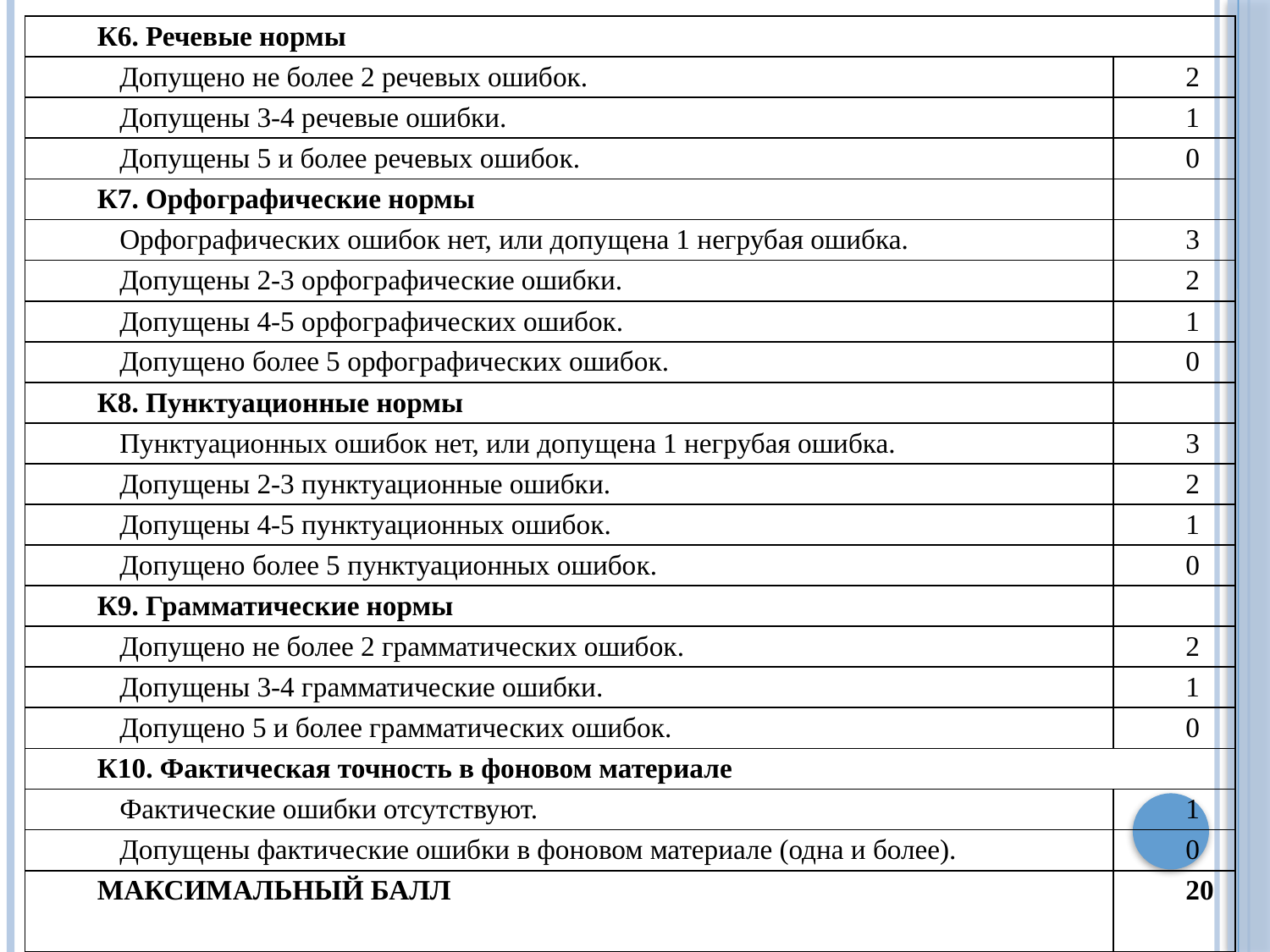

| К6. Речевые нормы |  |
| --- | --- |
| Допущено не более 2 речевых ошибок. | 2 |
| Допущены 3-4 речевые ошибки. | 1 |
| Допущены 5 и более речевых ошибок. | 0 |
| К7. Орфографические нормы |  |
| Орфографических ошибок нет, или допущена 1 негрубая ошибка. | 3 |
| Допущены 2-3 орфографические ошибки. | 2 |
| Допущены 4-5 орфографических ошибок. | 1 |
| Допущено более 5 орфографических ошибок. | 0 |
| К8. Пунктуационные нормы |  |
| Пунктуационных ошибок нет, или допущена 1 негрубая ошибка. | 3 |
| Допущены 2-3 пунктуационные ошибки. | 2 |
| Допущены 4-5 пунктуационных ошибок. | 1 |
| Допущено более 5 пунктуационных ошибок. | 0 |
| К9. Грамматические нормы |  |
| Допущено не более 2 грамматических ошибок. | 2 |
| Допущены 3-4 грамматические ошибки. | 1 |
| Допущено 5 и более грамматических ошибок. | 0 |
| К10. Фактическая точность в фоновом материале |  |
| Фактические ошибки отсутствуют. | 1 |
| Допущены фактические ошибки в фоновом материале (одна и более). | 0 |
| МАКСИМАЛЬНЫЙ БАЛЛ | 20 |